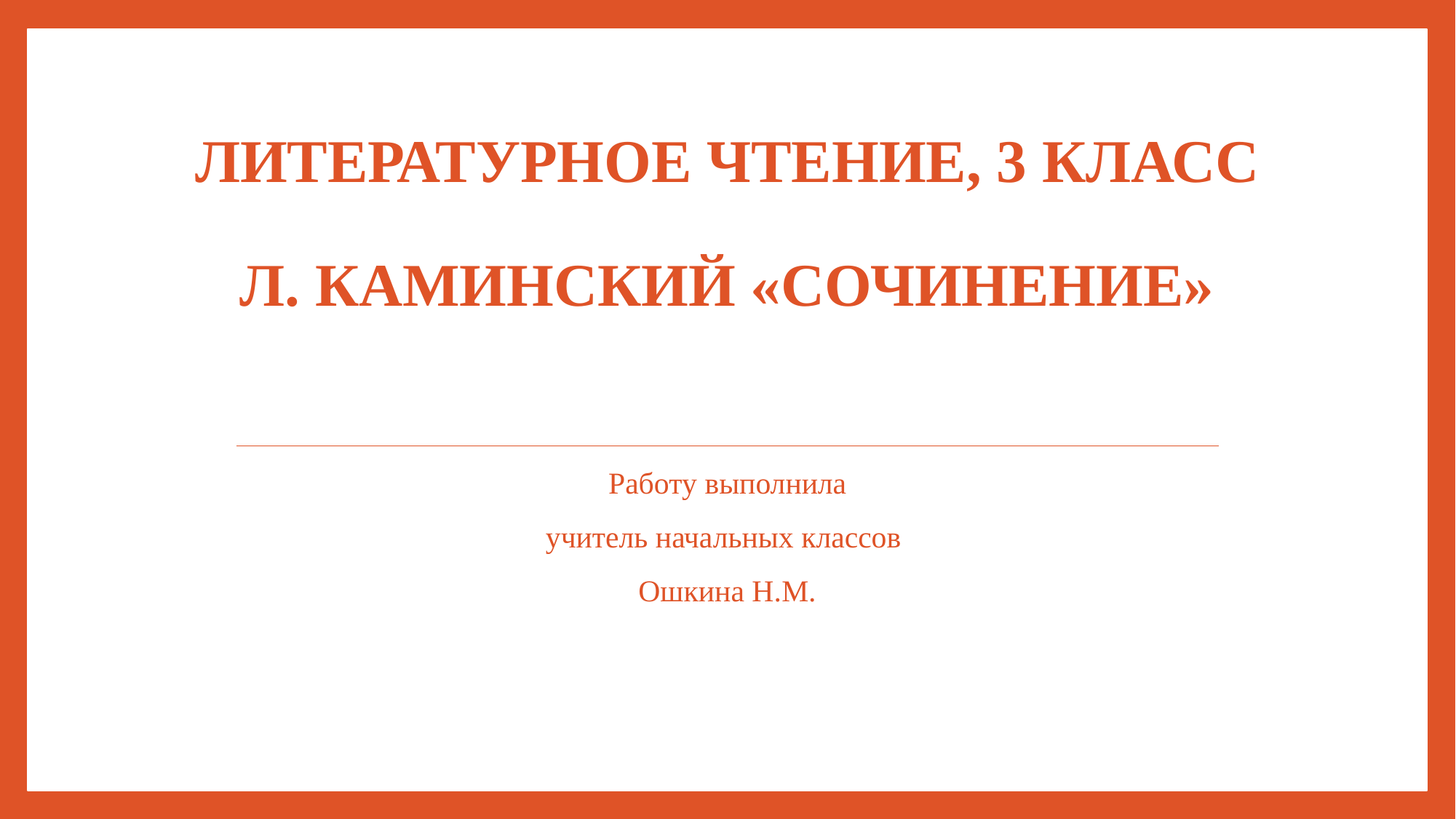

# Литературное чтение, 3 класс Л. Каминский «Сочинение»
Работу выполнила
учитель начальных классов
Ошкина Н.М.